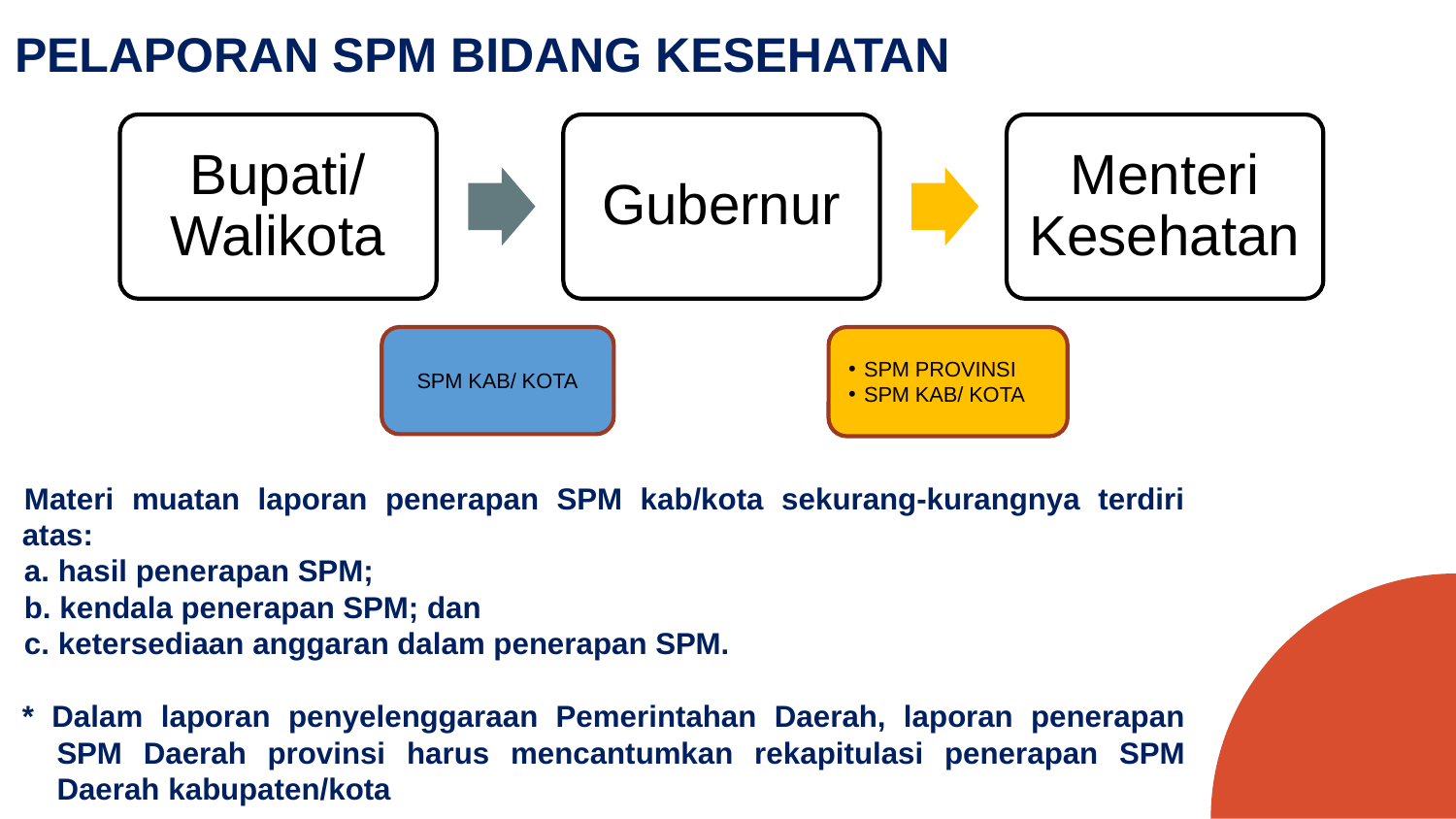

# PELAPORAN SPM BIDANG KESEHATAN

Bupati/ Walikota
Gubernur
Menteri Kesehatan

SPM KAB/ KOTA
SPM PROVINSI
SPM KAB/ KOTA
Materi muatan laporan penerapan SPM kab/kota sekurang-kurangnya terdiri atas:
a. hasil penerapan SPM;
b. kendala penerapan SPM; dan
c. ketersediaan anggaran dalam penerapan SPM.

* Dalam laporan penyelenggaraan Pemerintahan Daerah, laporan penerapan SPM Daerah provinsi harus mencantumkan rekapitulasi penerapan SPM Daerah kabupaten/kota